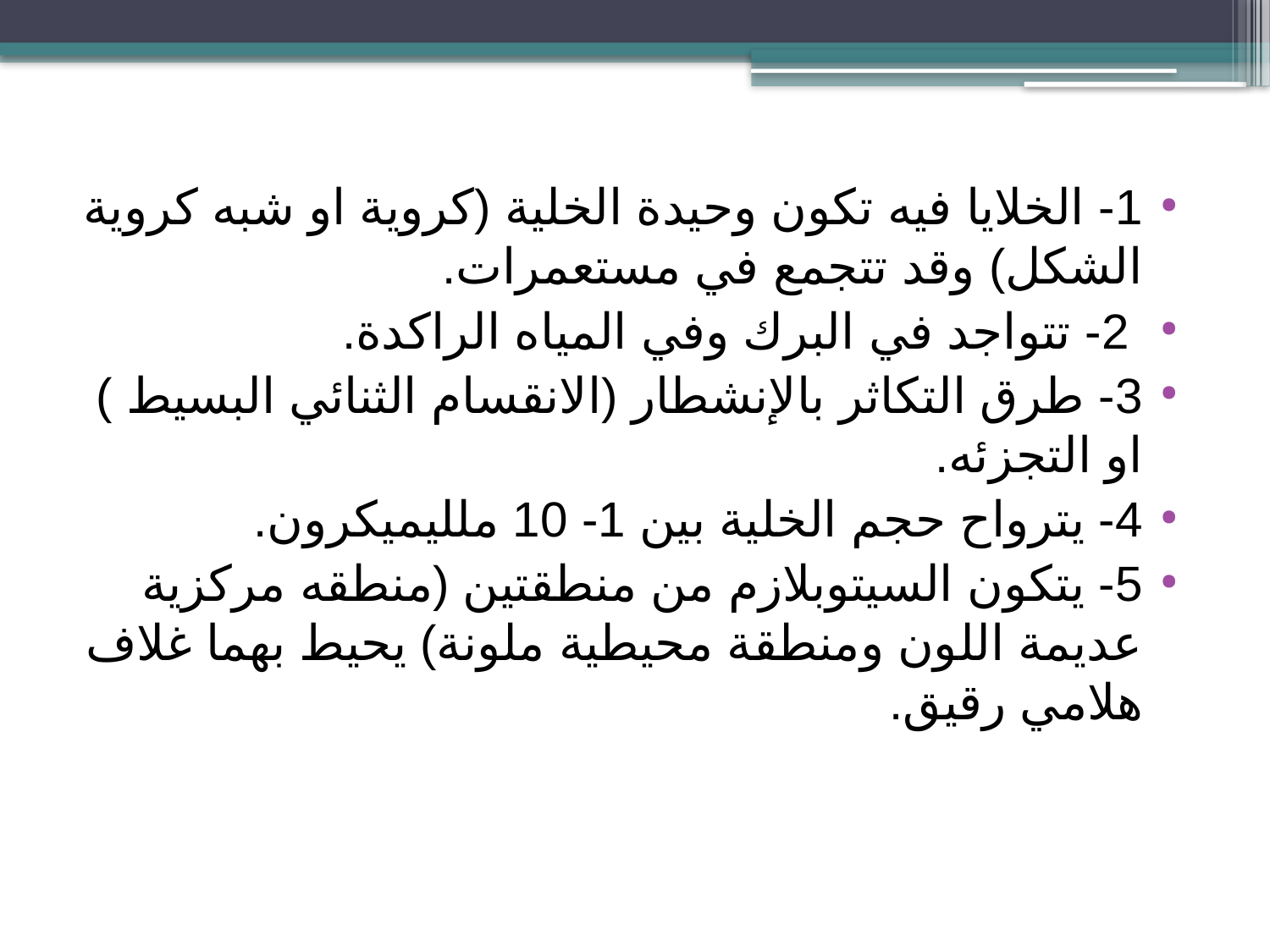

1- الخلايا فيه تكون وحيدة الخلية (كروية او شبه كروية الشكل) وقد تتجمع في مستعمرات.
 2- تتواجد في البرك وفي المياه الراكدة.
3- طرق التكاثر بالإنشطار (الانقسام الثنائي البسيط )  او التجزئه.
4- يترواح حجم الخلية بين 1- 10 ملليميكرون.
5- يتكون السيتوبلازم من منطقتين (منطقه مركزية عديمة اللون ومنطقة محيطية ملونة) يحيط بهما غلاف هلامي رقيق.